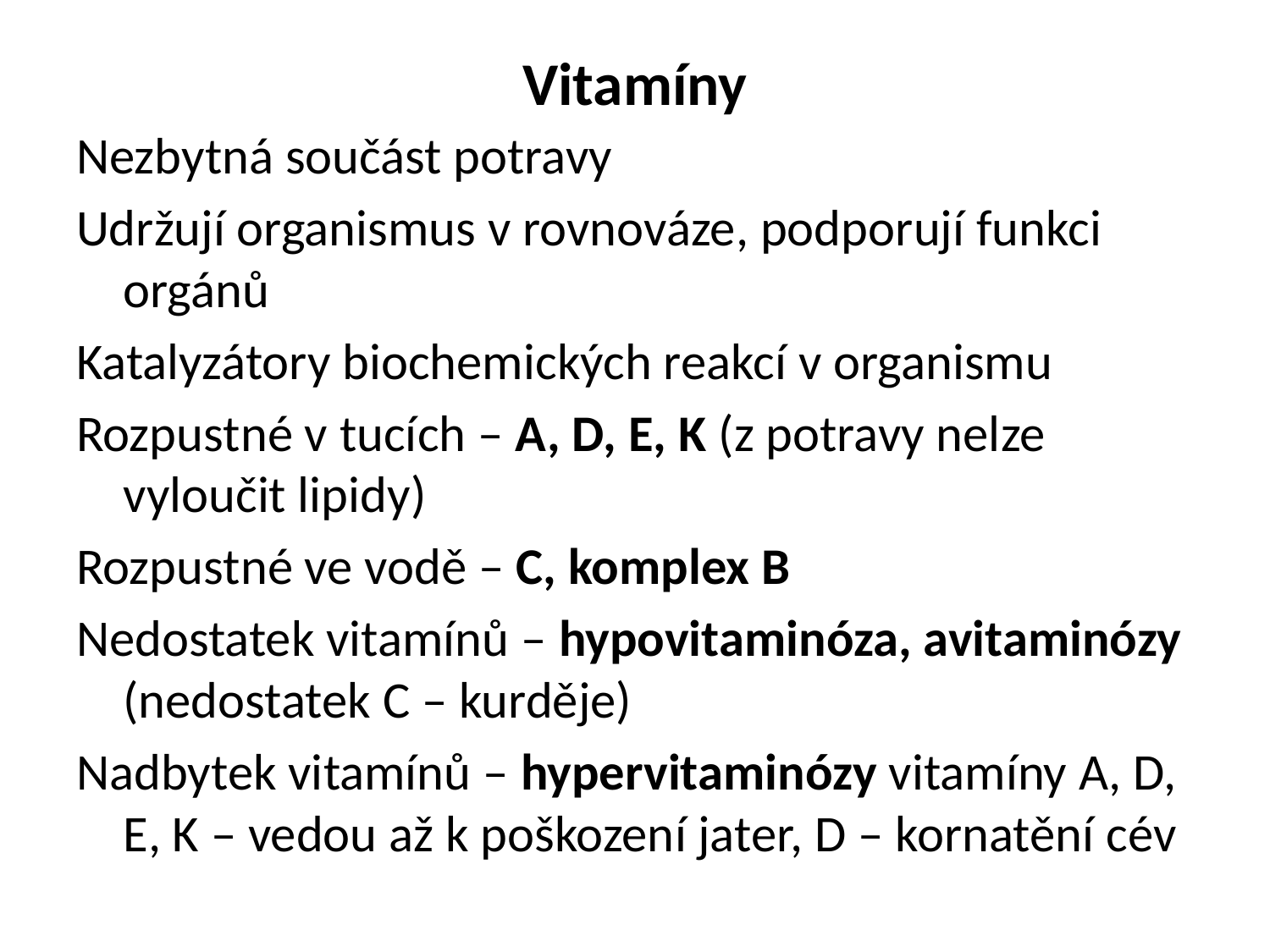

# Vitamíny
Nezbytná součást potravy
Udržují organismus v rovnováze, podporují funkci orgánů
Katalyzátory biochemických reakcí v organismu
Rozpustné v tucích – A, D, E, K (z potravy nelze vyloučit lipidy)
Rozpustné ve vodě – C, komplex B
Nedostatek vitamínů – hypovitaminóza, avitaminózy (nedostatek C – kurděje)
Nadbytek vitamínů – hypervitaminózy vitamíny A, D, E, K – vedou až k poškození jater, D – kornatění cév